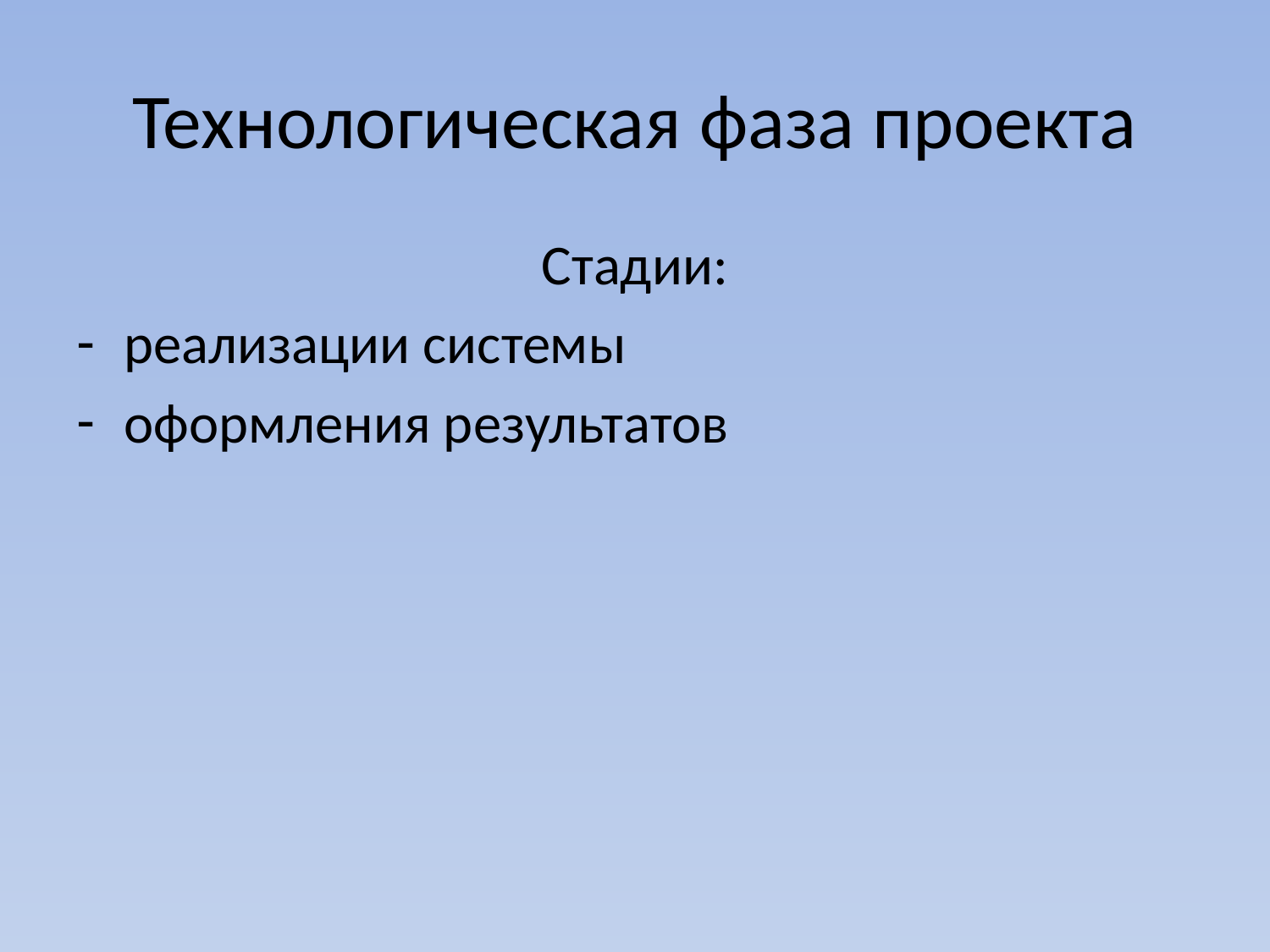

# Технологическая фаза проекта
Стадии:
реализации системы
оформления результатов